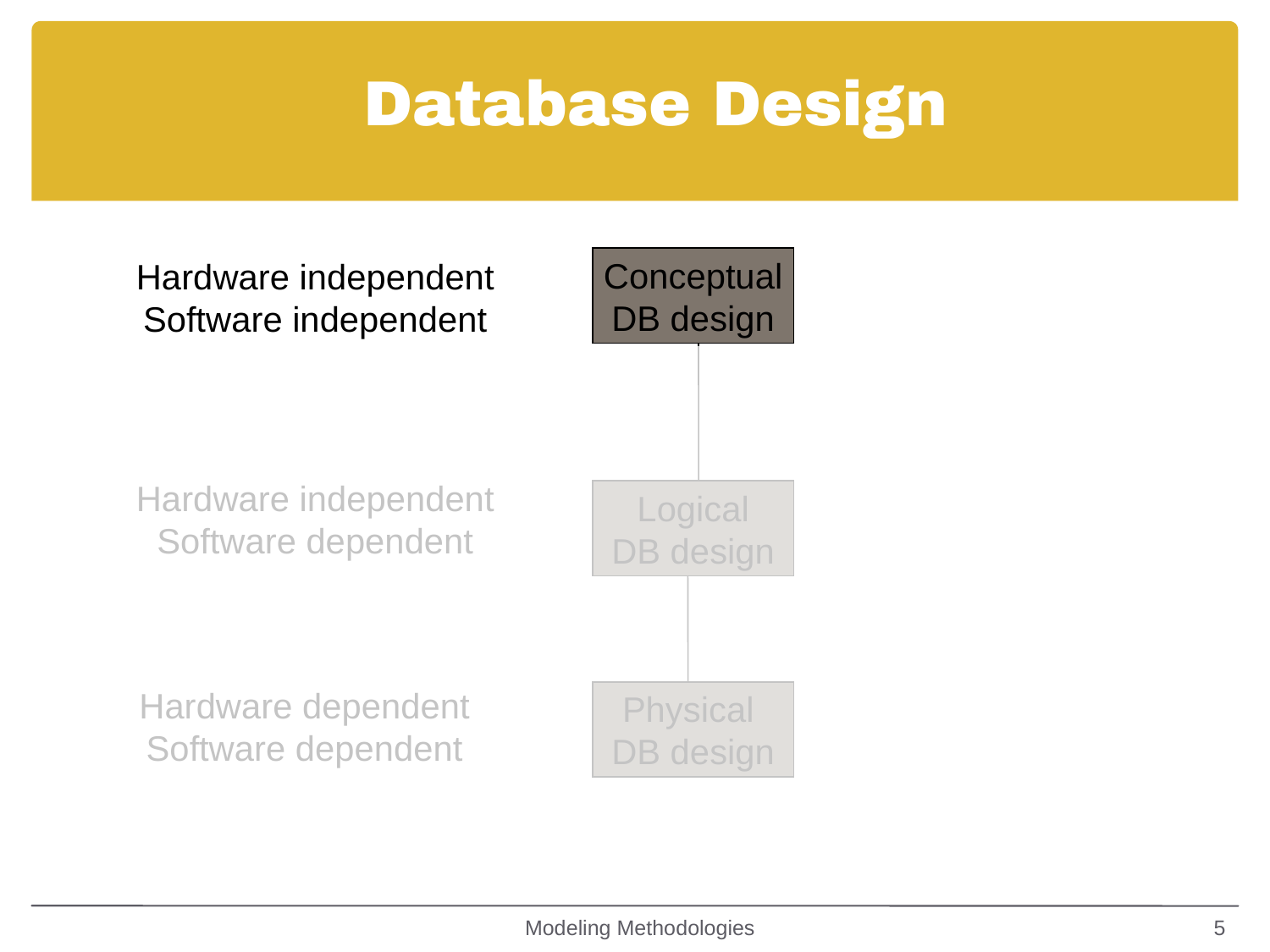

Database Design
Hardware independent
Software independent
Conceptual
DB design

Hardware independent
Software dependent
Logical
DB design

Hardware dependent
Software dependent
Physical
DB design
Modeling Methodologies
5